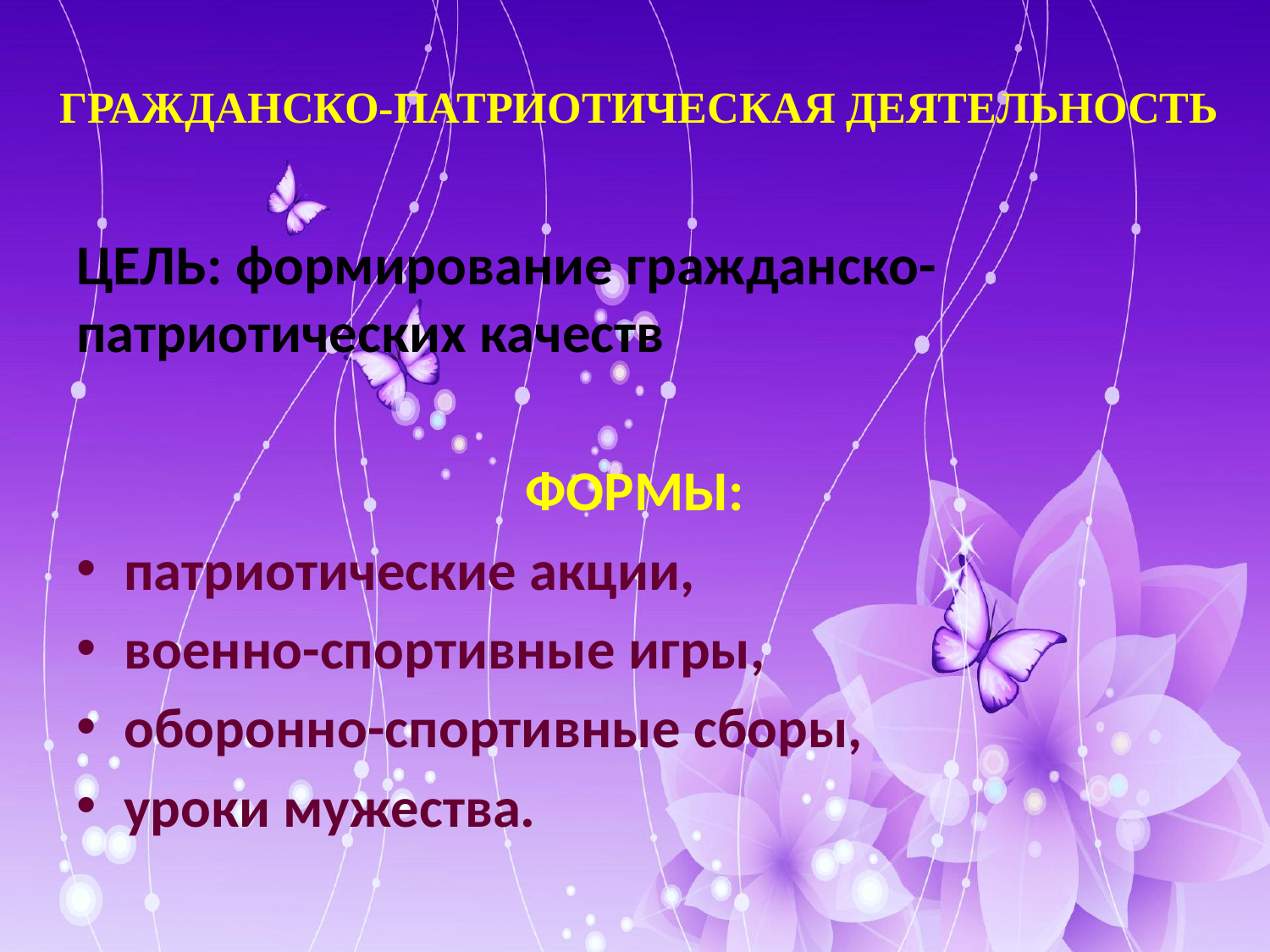

# ГРАЖДАНСКО-ПАТРИОТИЧЕСКАЯ ДЕЯТЕЛЬНОСТЬ
ЦЕЛЬ: формирование гражданско-патриотических качеств

ФОРМЫ:
патриотические акции,
военно-спортивные игры,
оборонно-спортивные сборы,
уроки мужества.